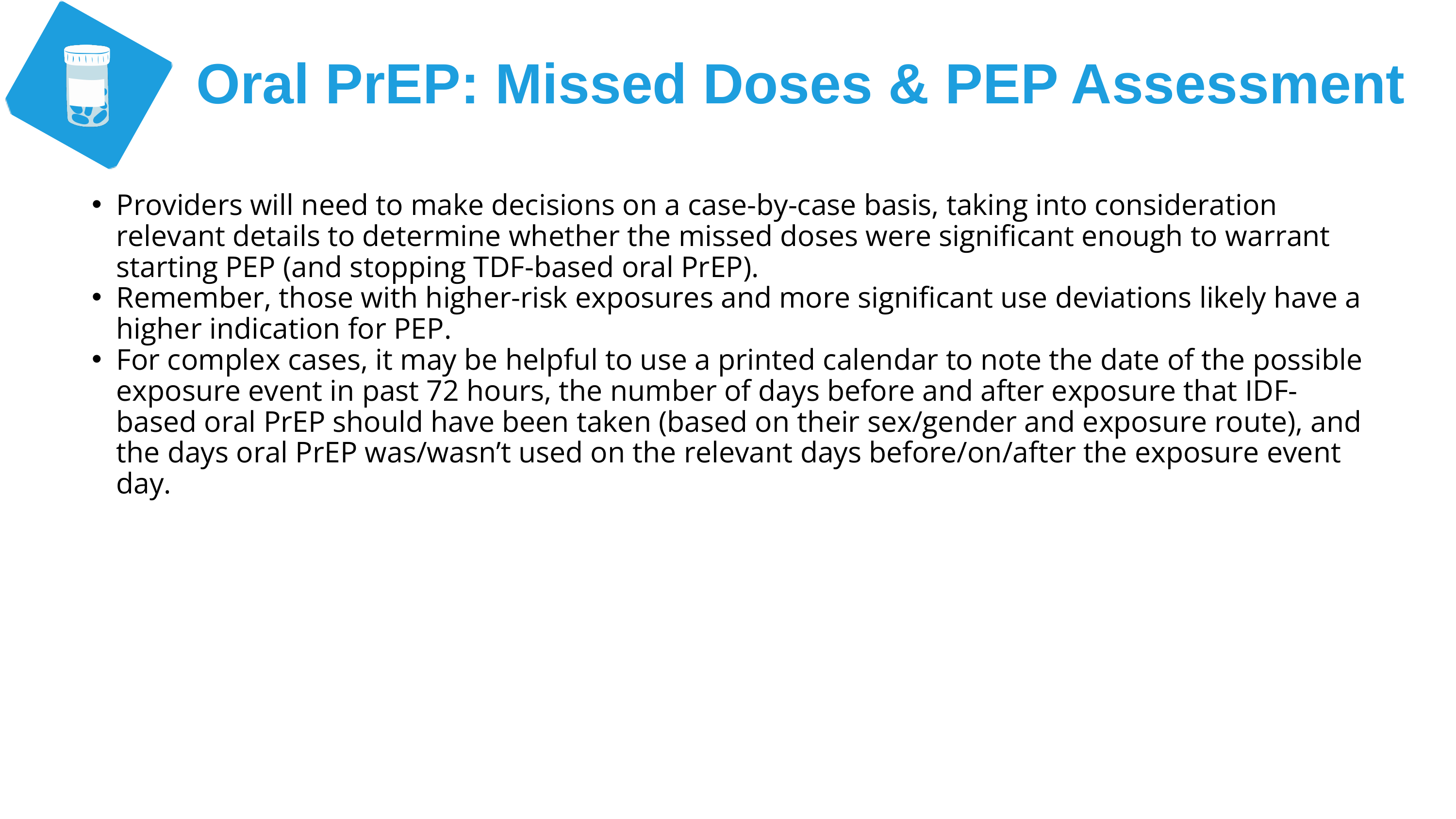

Oral PrEP: Missed Doses & PEP Assessment
Providers will need to make decisions on a case-by-case basis, taking into consideration relevant details to determine whether the missed doses were significant enough to warrant starting PEP (and stopping TDF-based oral PrEP).
Remember, those with higher-risk exposures and more significant use deviations likely have a higher indication for PEP.
For complex cases, it may be helpful to use a printed calendar to note the date of the possible exposure event in past 72 hours, the number of days before and after exposure that IDF-based oral PrEP should have been taken (based on their sex/gender and exposure route), and the days oral PrEP was/wasn’t used on the relevant days before/on/after the exposure event day.